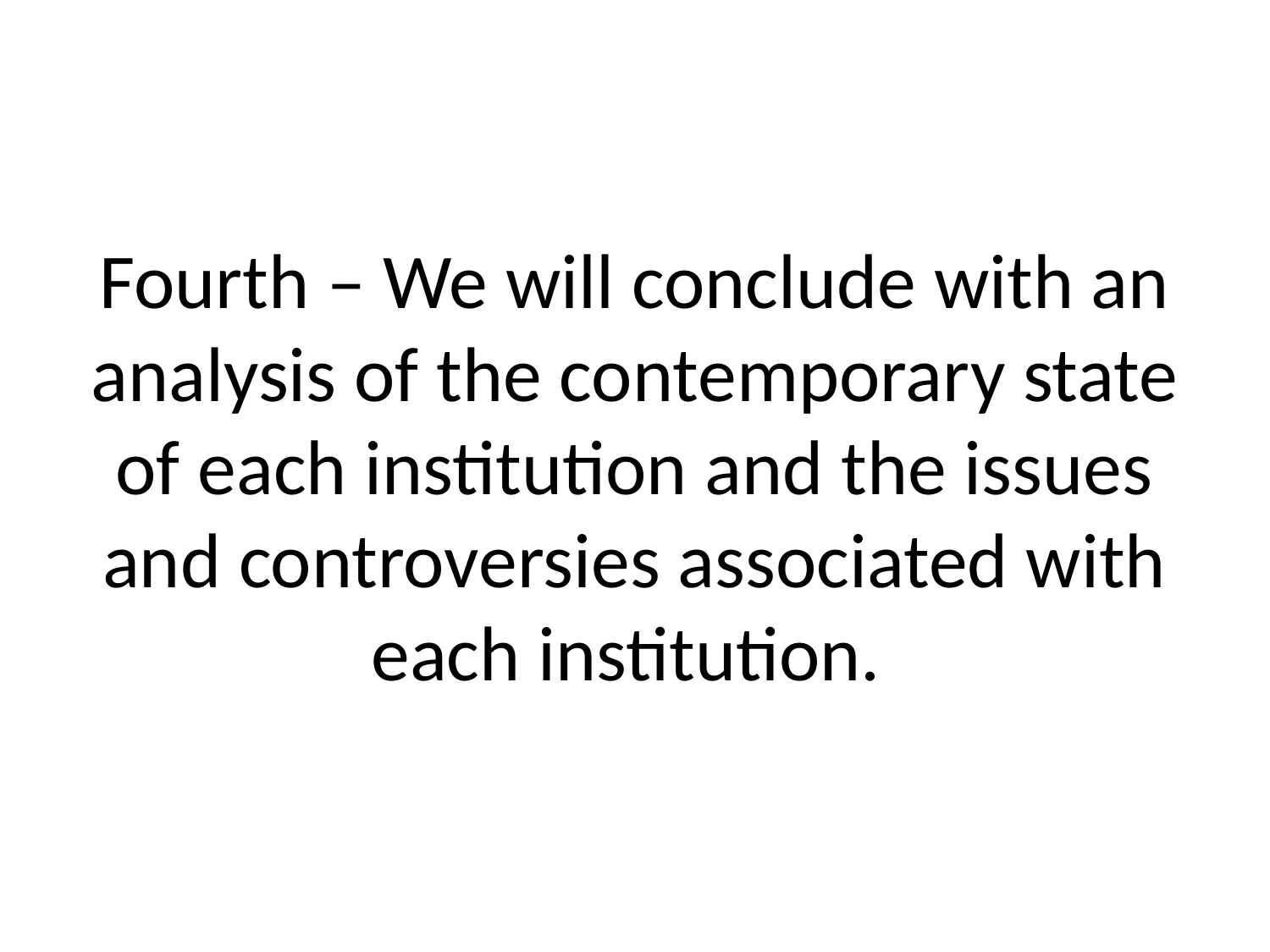

# Fourth – We will conclude with an analysis of the contemporary state of each institution and the issues and controversies associated with each institution.